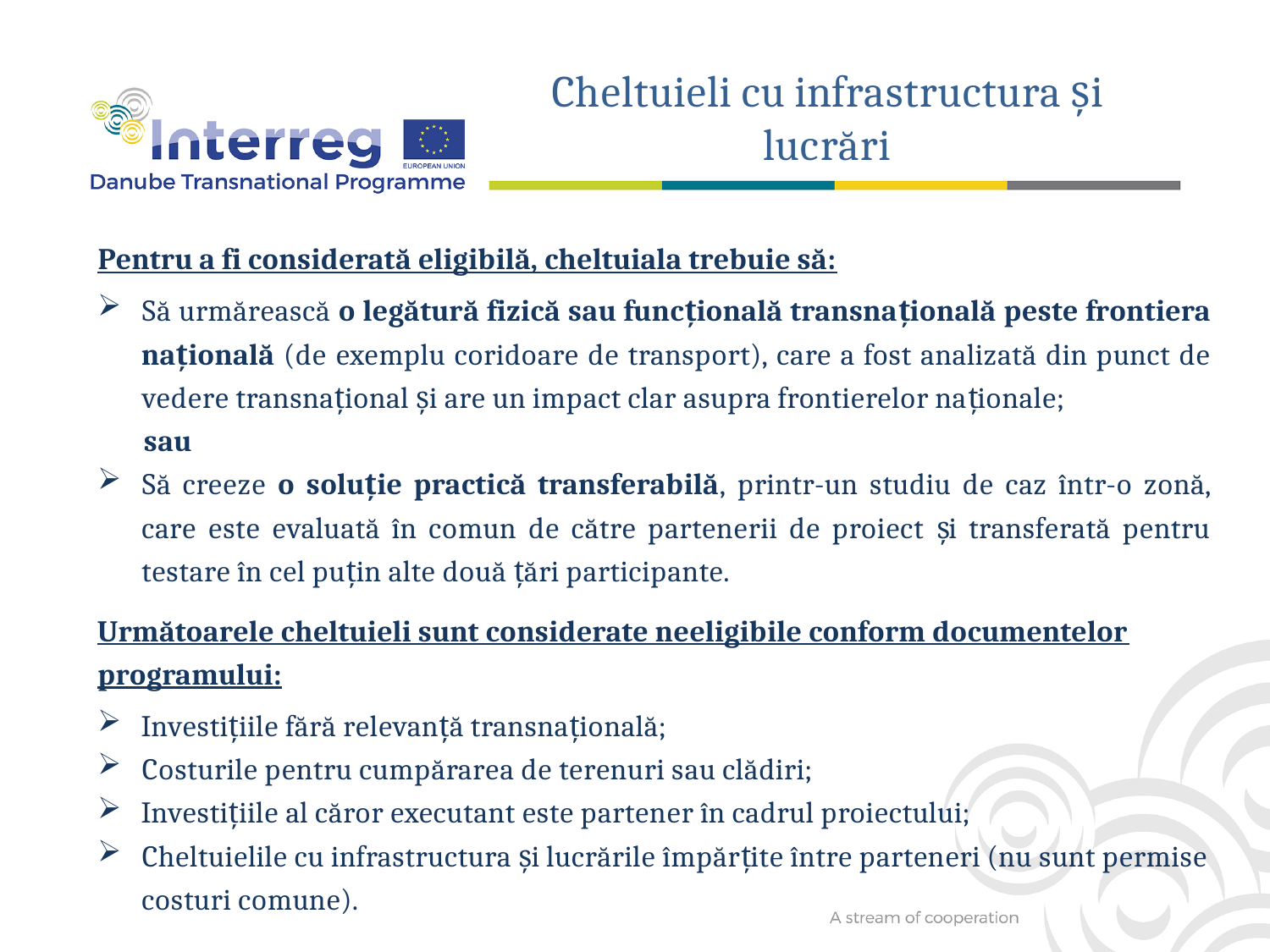

Cheltuieli cu infrastructura și lucrări
Pentru a fi considerată eligibilă, cheltuiala trebuie să:
Să urmărească o legătură fizică sau funcțională transnațională peste frontiera națională (de exemplu coridoare de transport), care a fost analizată din punct de vedere transnațional și are un impact clar asupra frontierelor naționale;
sau
Să creeze o soluție practică transferabilă, printr-un studiu de caz într-o zonă, care este evaluată în comun de către partenerii de proiect și transferată pentru testare în cel puțin alte două țări participante.
Următoarele cheltuieli sunt considerate neeligibile conform documentelor programului:
Investițiile fără relevanță transnațională;
Costurile pentru cumpărarea de terenuri sau clădiri;
Investițiile al căror executant este partener în cadrul proiectului;
Cheltuielile cu infrastructura și lucrările împărțite între parteneri (nu sunt permise costuri comune).